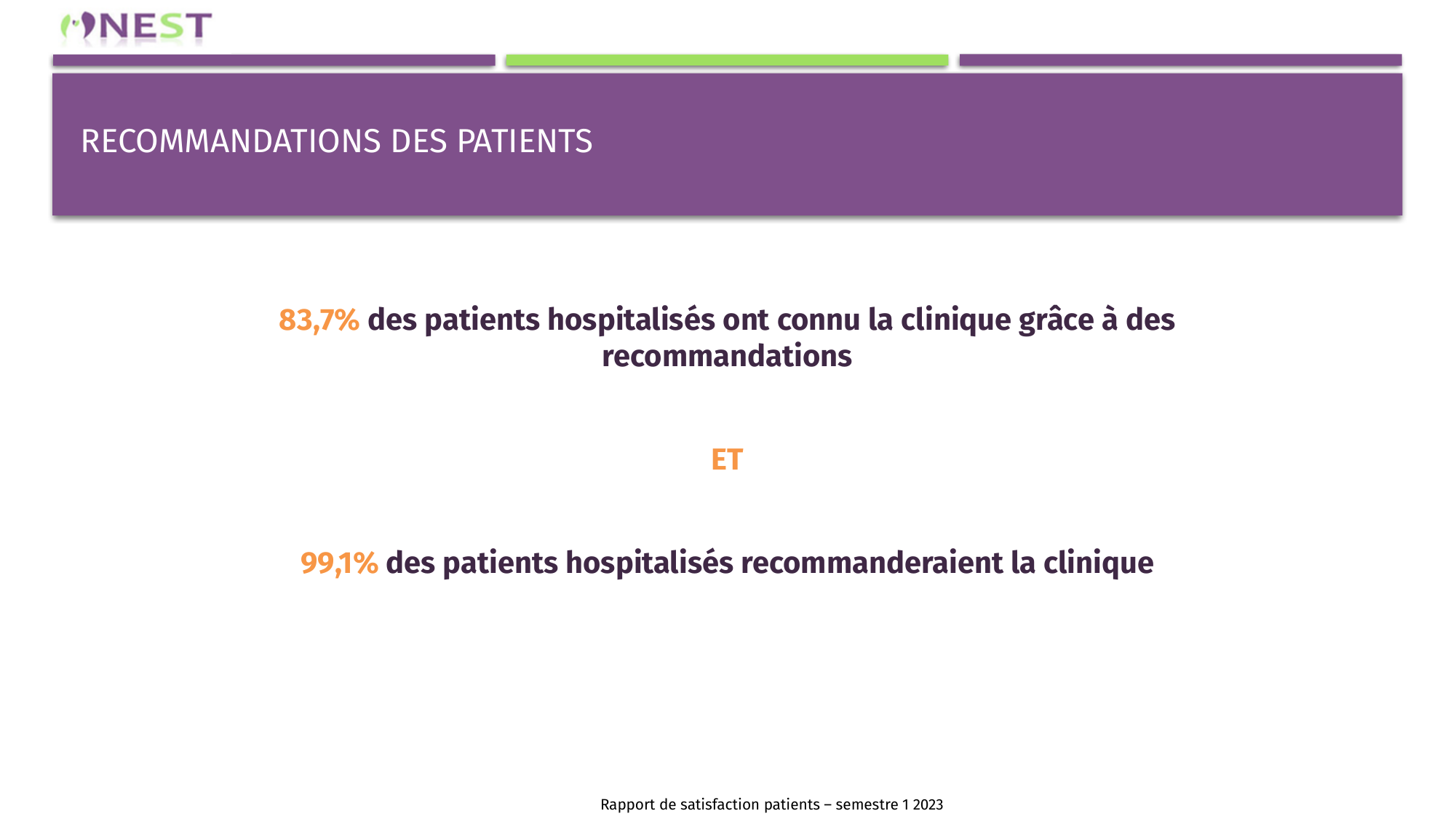

# Recommandations des patients
83,7% des patients hospitalisés ont connu la clinique grâce à des recommandations

ET

99,1% des patients hospitalisés recommanderaient la clinique
Rapport de satisfaction patients – semestre 1 2023